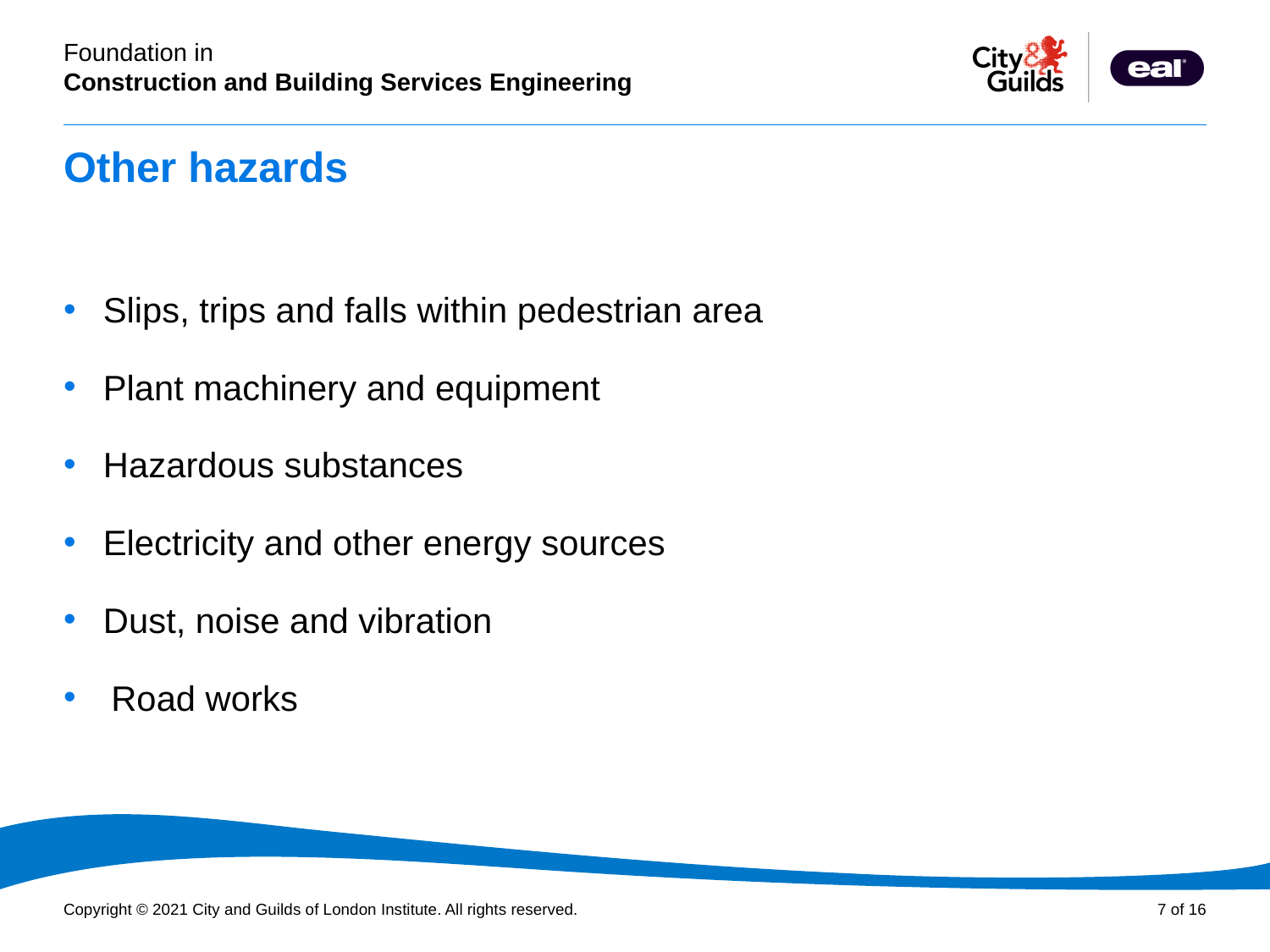

# Other hazards

Slips, trips and falls within pedestrian area
Plant machinery and equipment
Hazardous substances
Electricity and other energy sources
Dust, noise and vibration
Road works